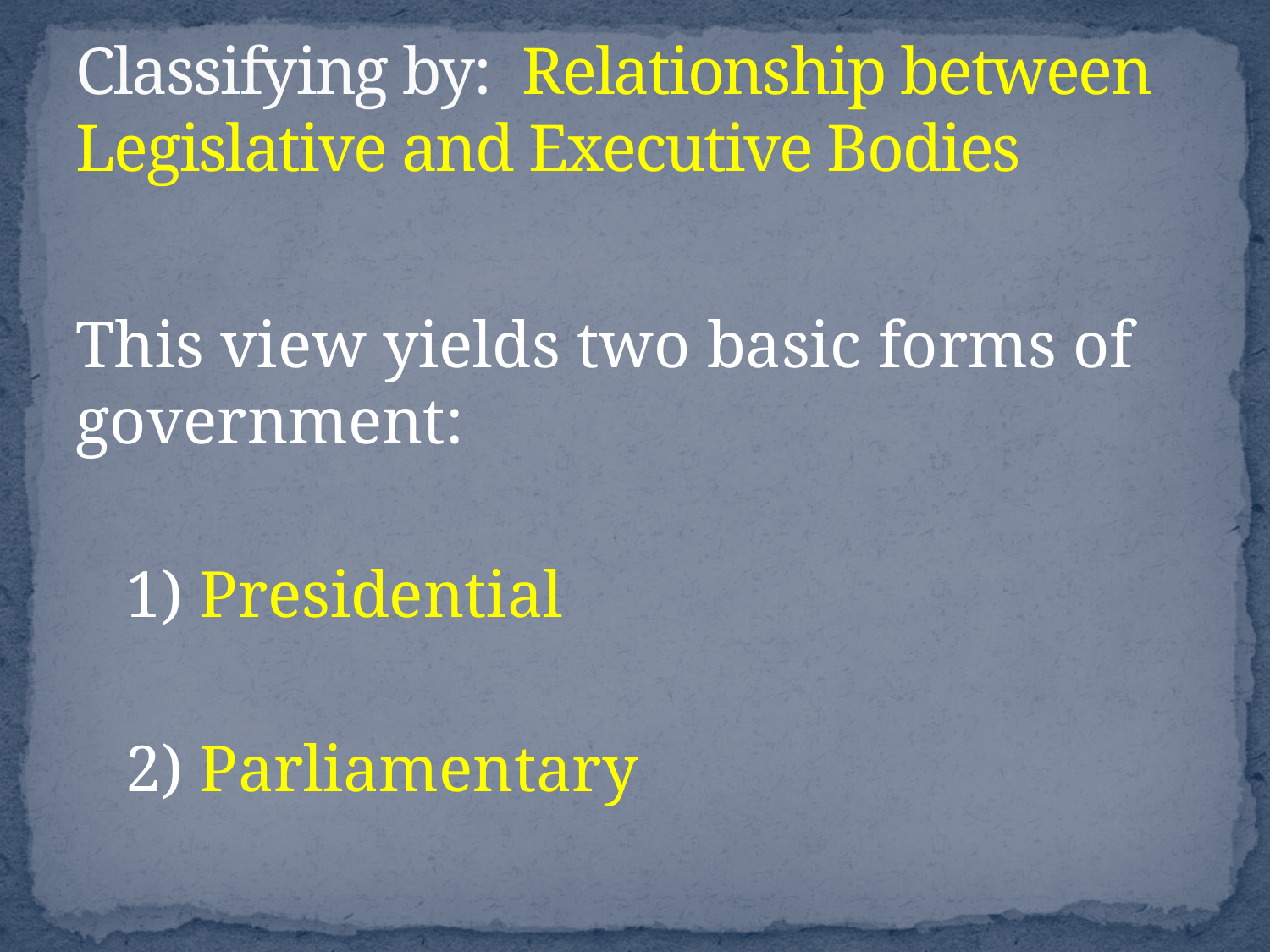

# Classifying by:  Relationship between Legislative and Executive Bodies

This view yields two basic forms of government:

   1) Presidential

   2) Parliamentary